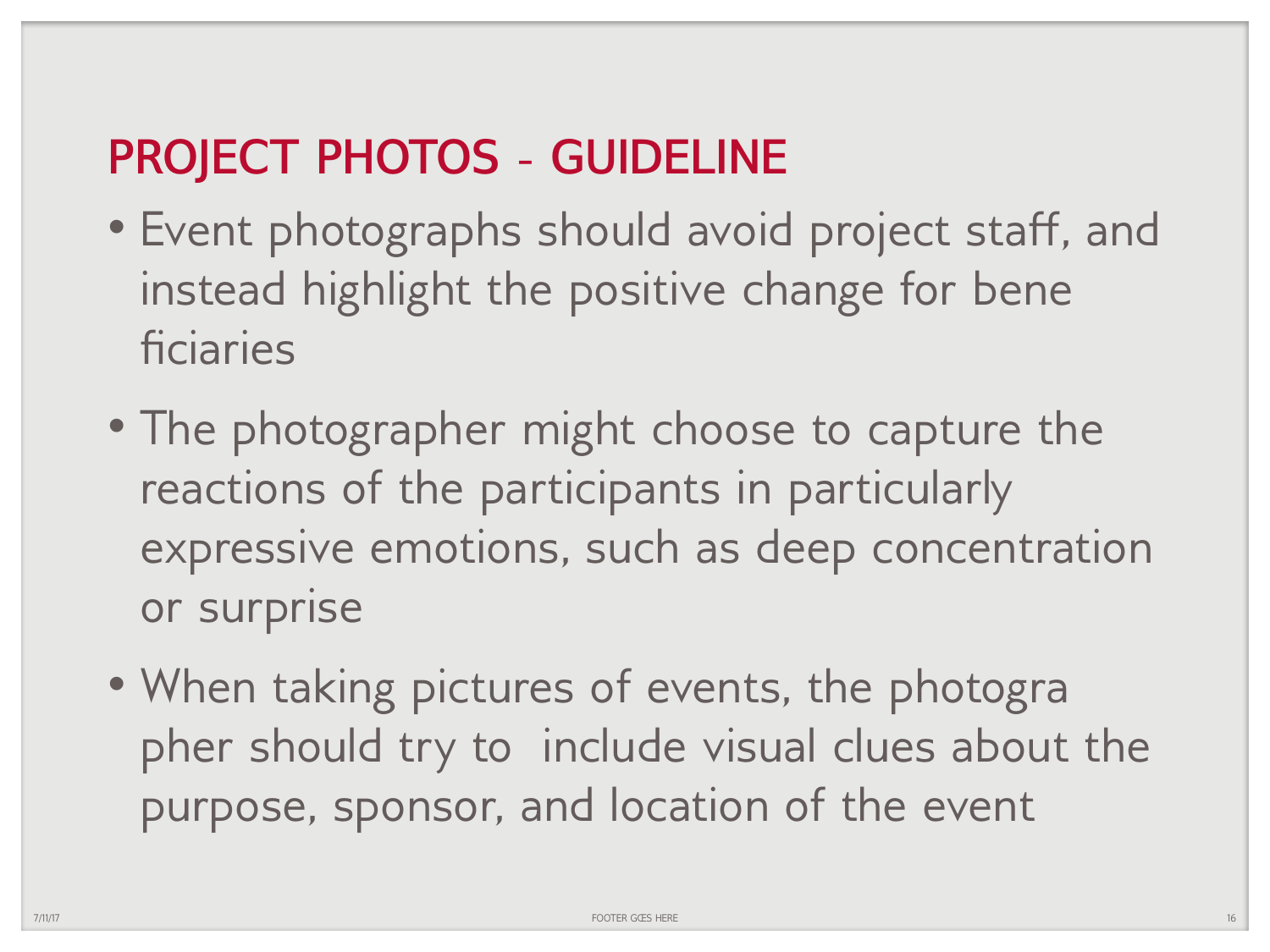

# PROJECT PHOTOS - GUIDELINE
Event photographs should avoid project staff, and instead highlight the positive change for bene­ficiaries
The photographer might choose to capture the reactions of the participants in particularly expressive emotions, such as deep concentration or surprise
When taking pictures of events, the photogra­pher should try to  include visual clues about the purpose, sponsor, and location of the event
7/11/17
FOOTER GOES HERE
16